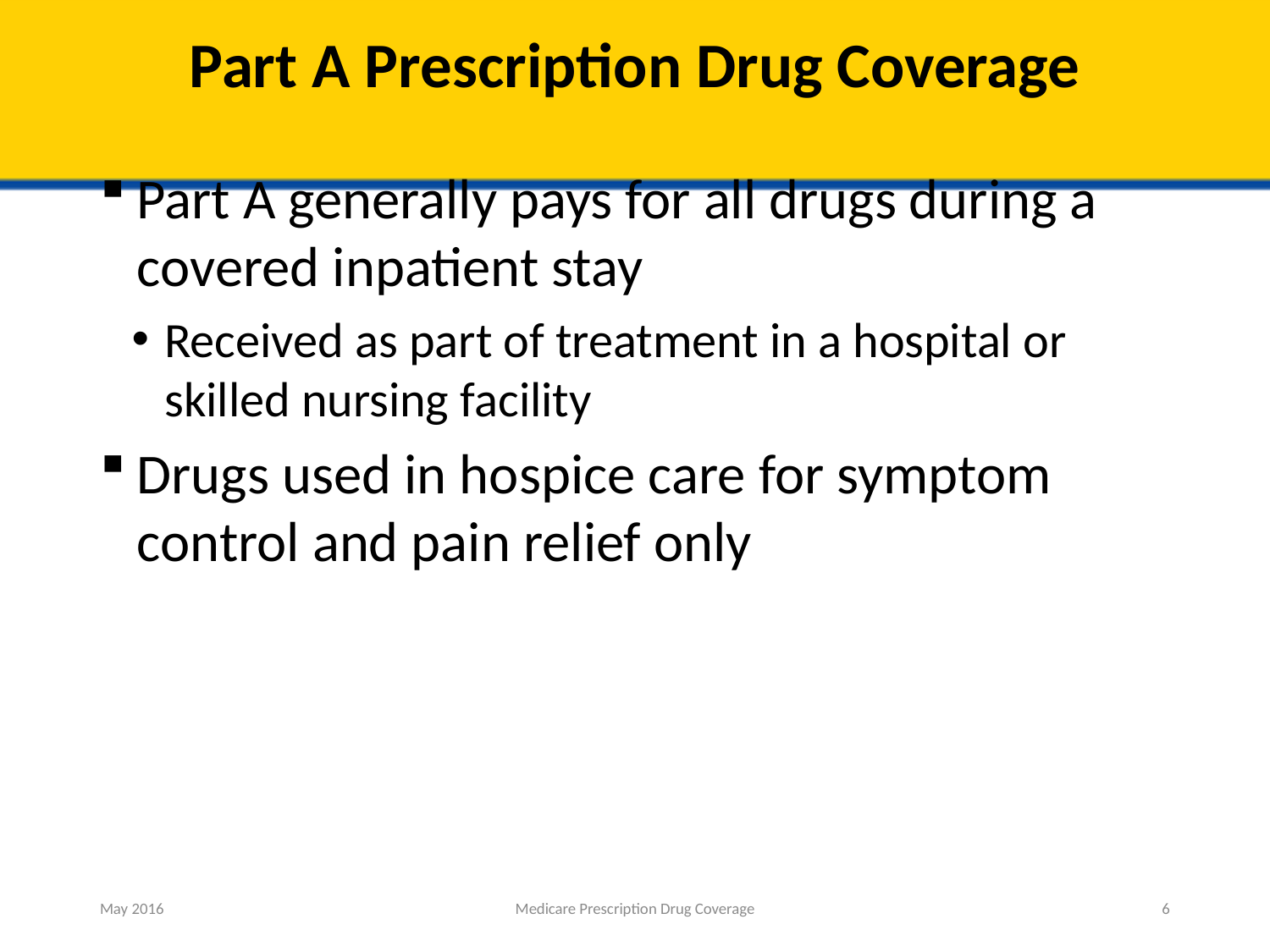

# Part A Prescription Drug Coverage
Part A generally pays for all drugs during a covered inpatient stay
Received as part of treatment in a hospital or skilled nursing facility
Drugs used in hospice care for symptom control and pain relief only
May 2016
Medicare Prescription Drug Coverage
6